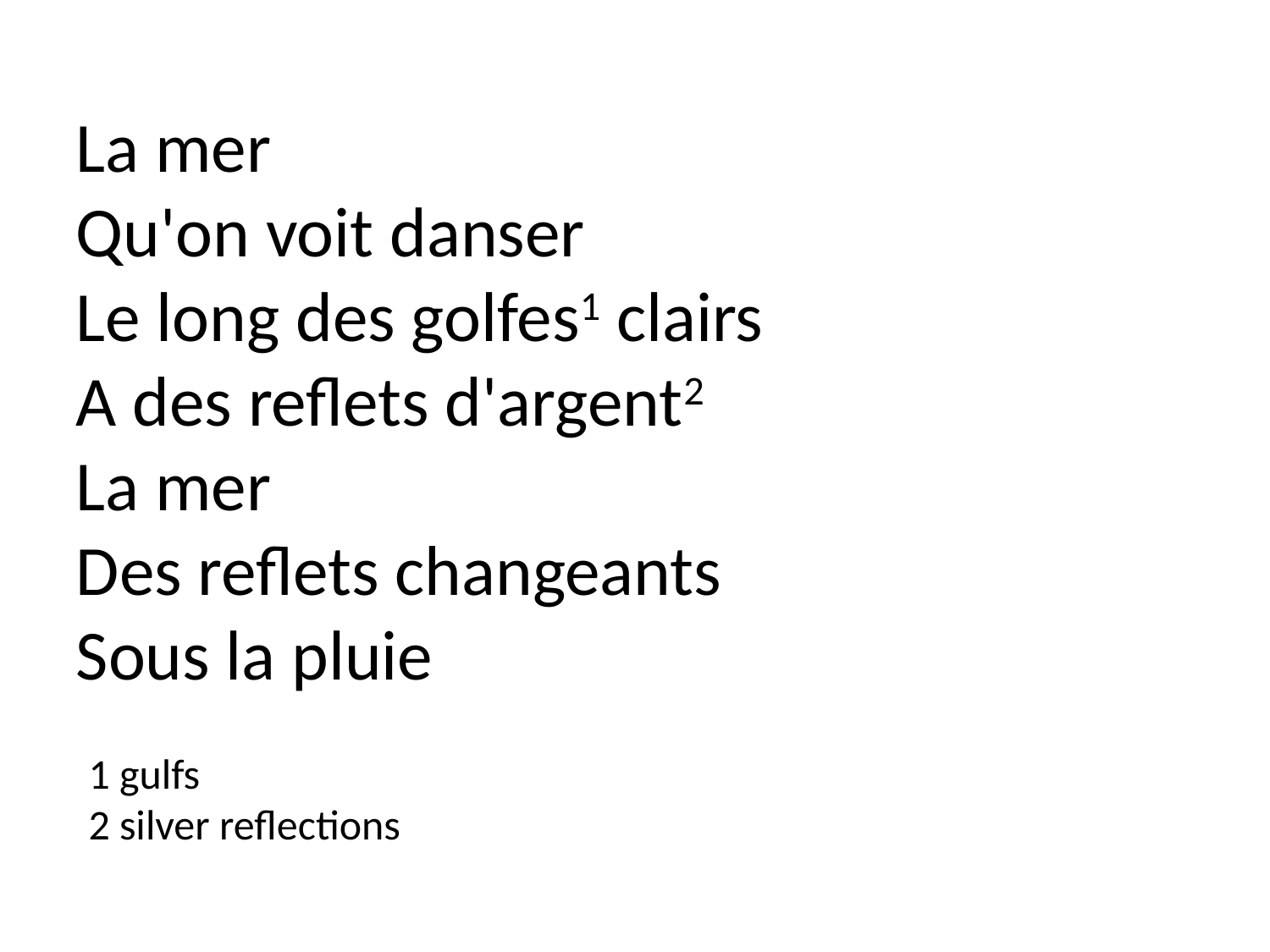

La mer
Qu'on voit danser
Le long des golfes1 clairs
A des reflets d'argent2
La mer
Des reflets changeants
Sous la pluie
1 gulfs
2 silver reflections